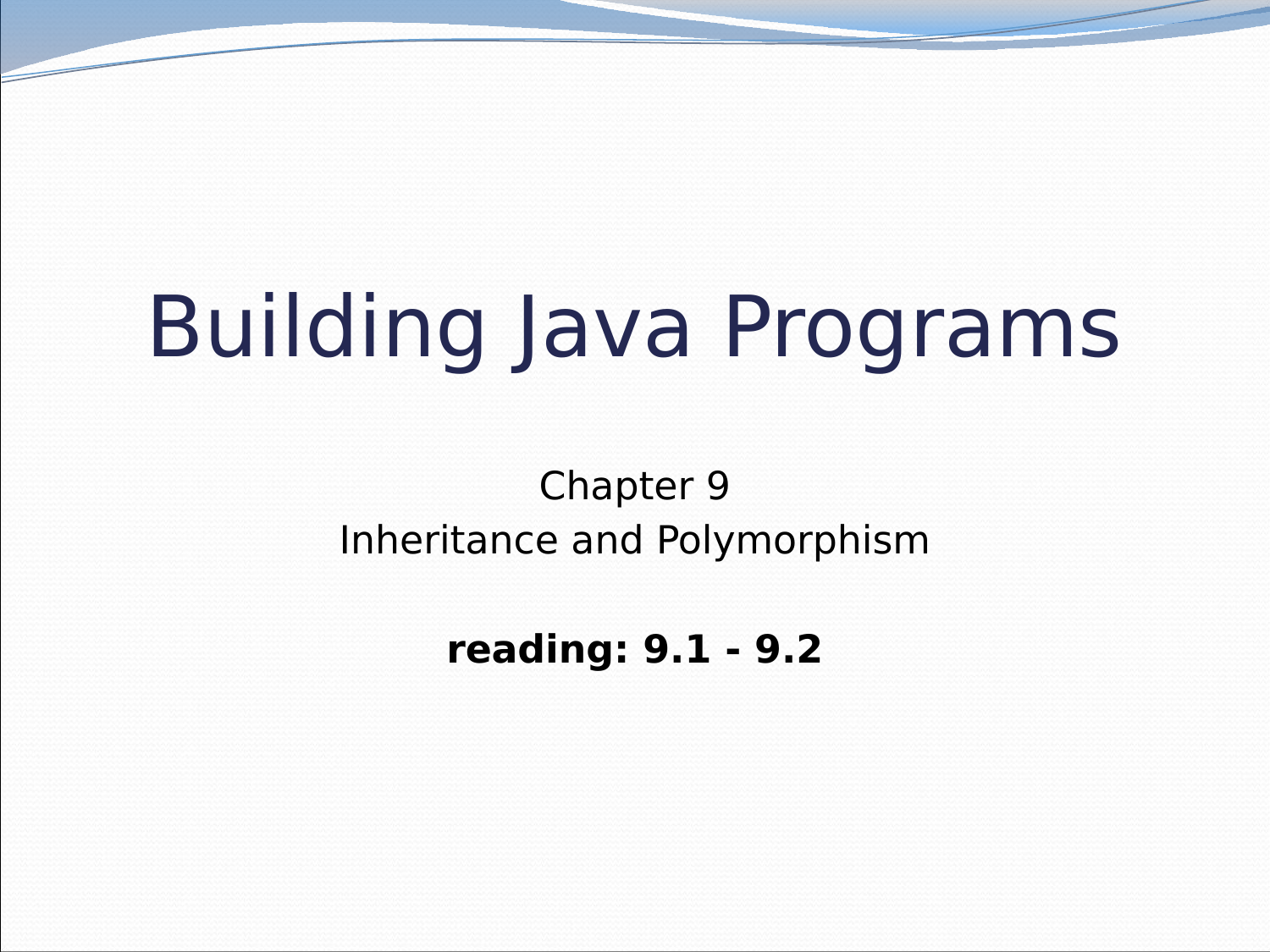

# Building Java Programs
Chapter 9
Inheritance and Polymorphism

reading: 9.1 - 9.2